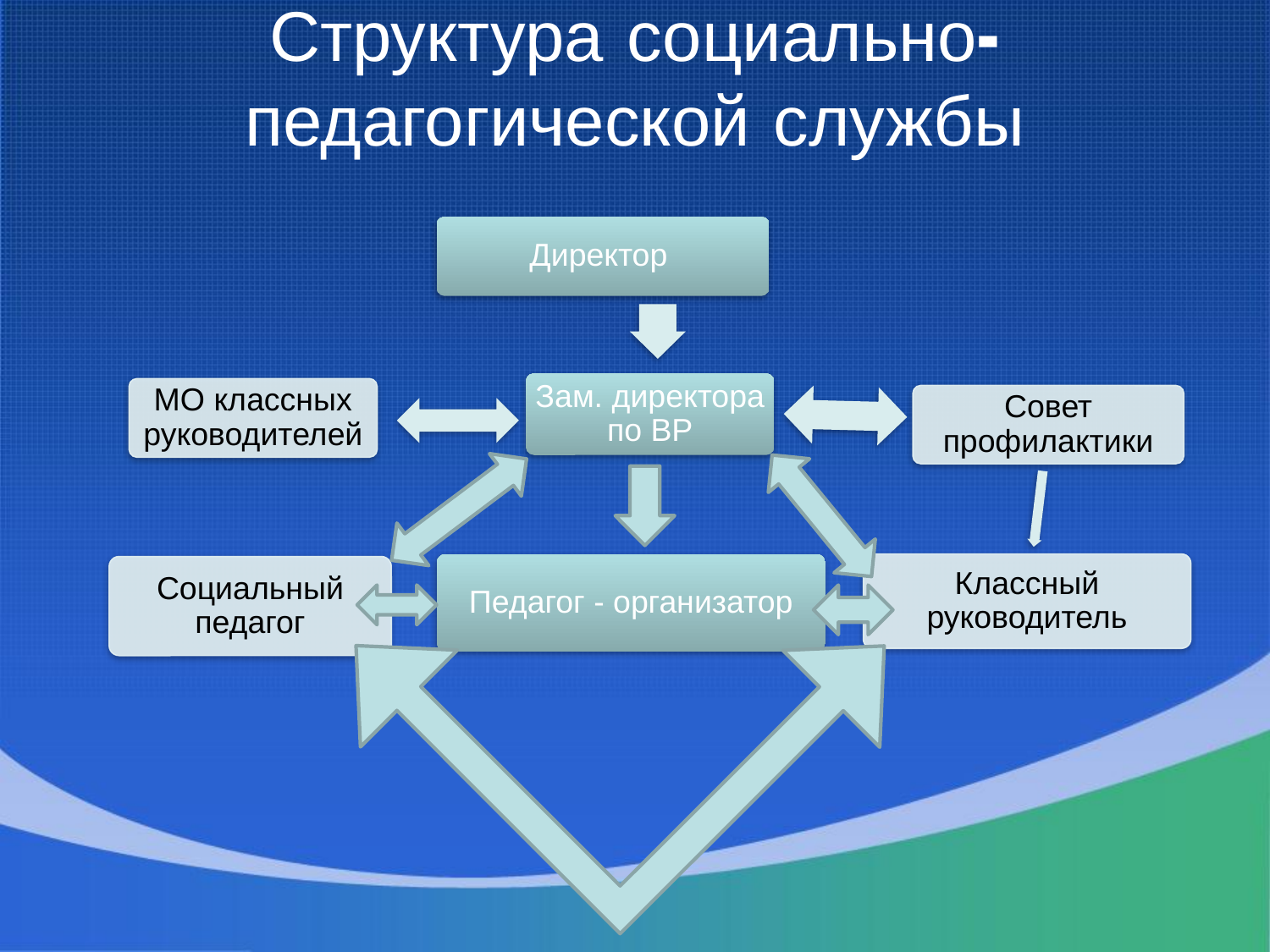

# Структура социально-педагогической службы
Директор
МО классных руководителей
Социальный педагог
Зам. директора по ВР
Совет профилактики
Классный руководитель
Педагог - организатор